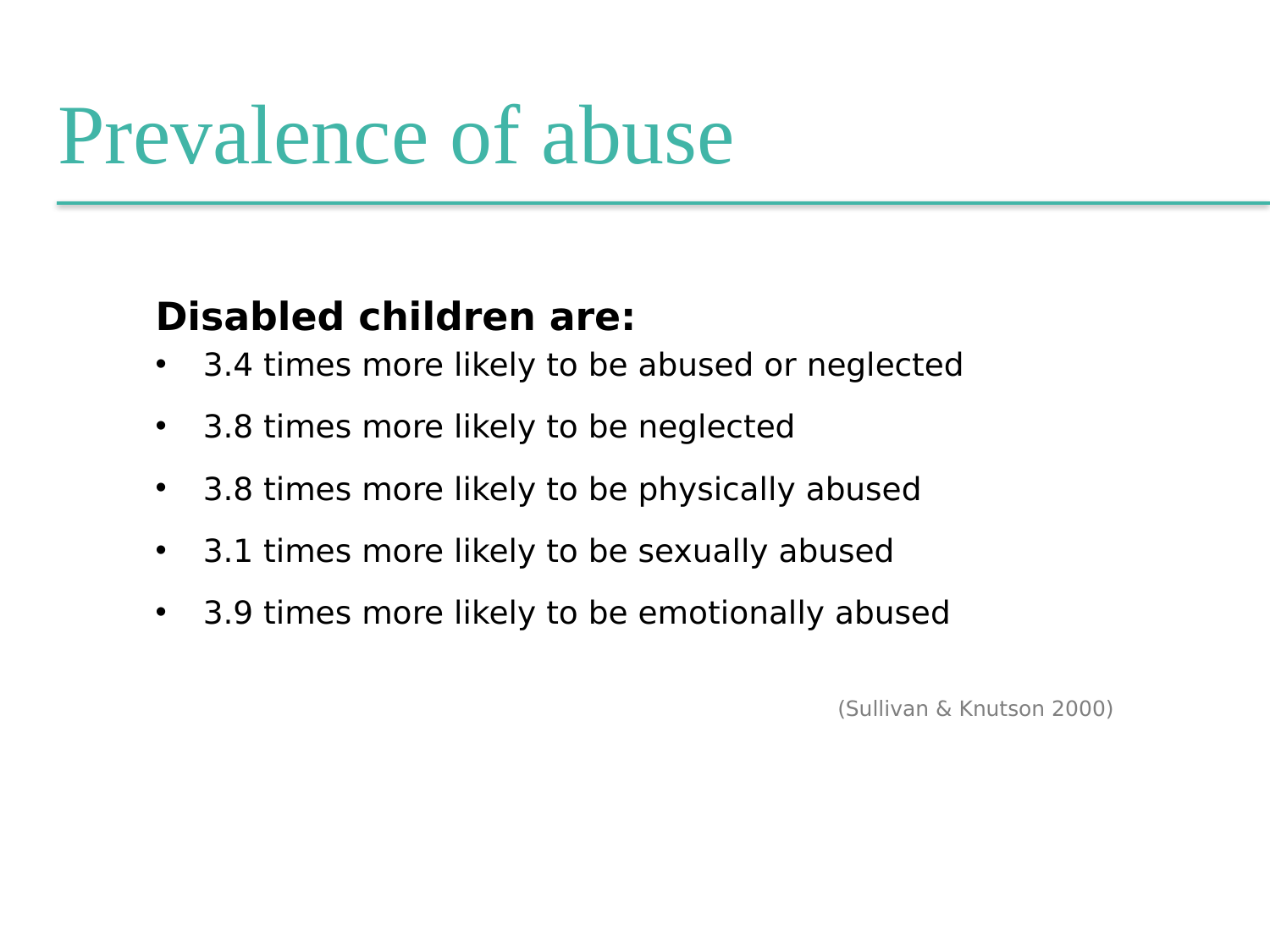

Prevalence of abuse
Disabled children are:
3.4 times more likely to be abused or neglected
3.8 times more likely to be neglected
3.8 times more likely to be physically abused
3.1 times more likely to be sexually abused
3.9 times more likely to be emotionally abused
(Sullivan & Knutson 2000)